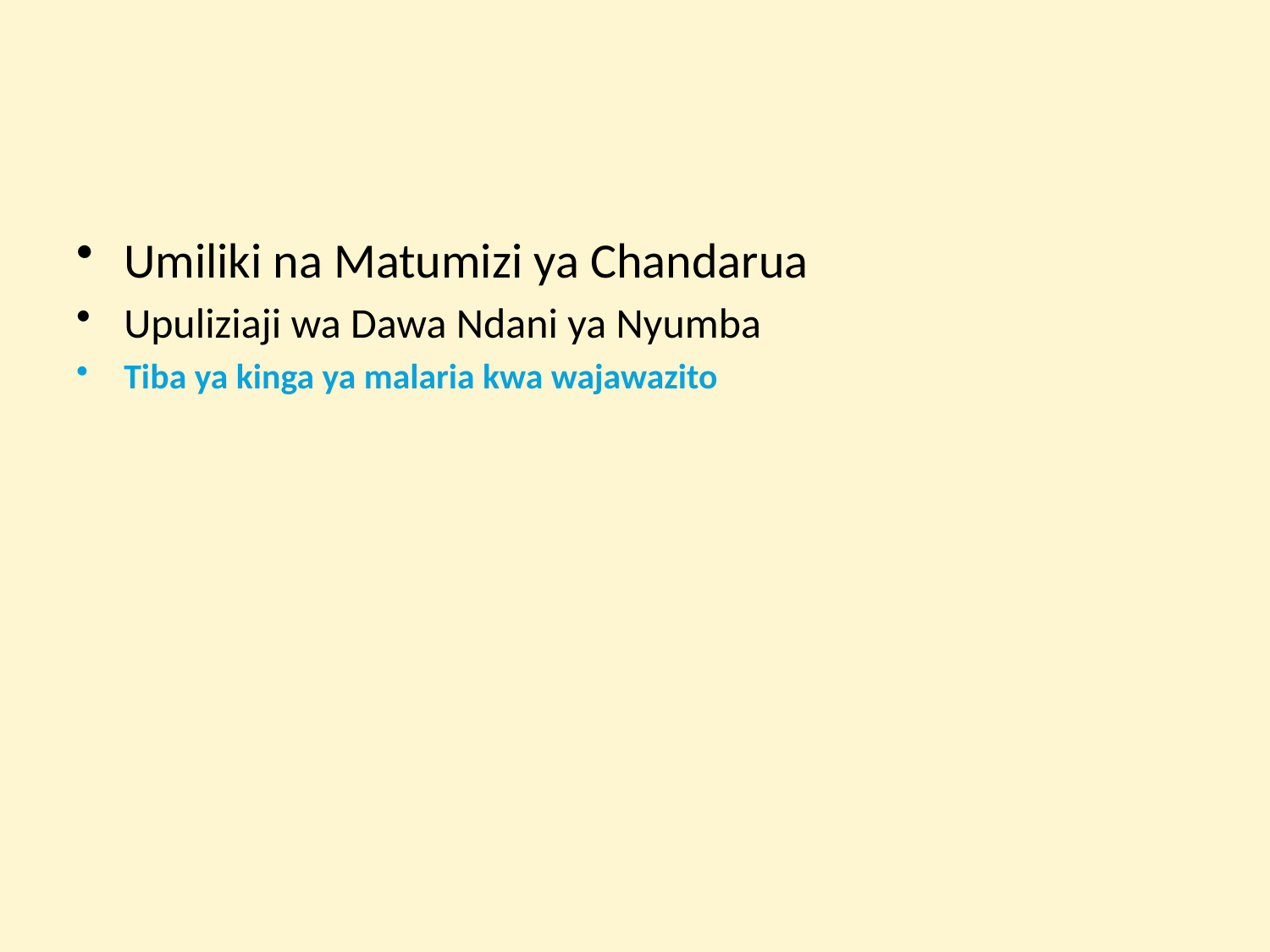

Umiliki na Matumizi ya Chandarua
Upuliziaji wa Dawa Ndani ya Nyumba
Tiba ya kinga ya malaria kwa wajawazito